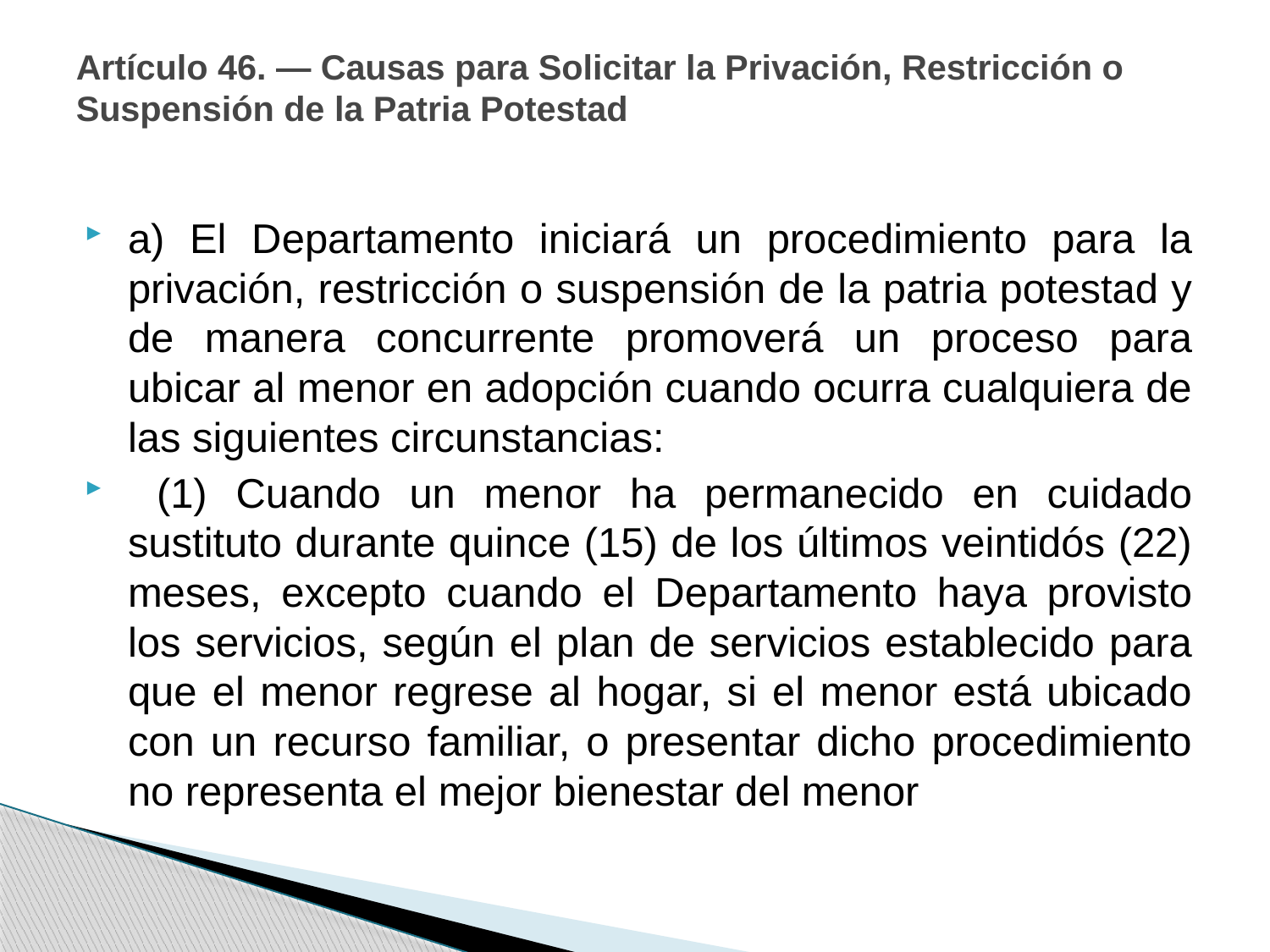

# Artículo 46. — Causas para Solicitar la Privación, Restricción o Suspensión de la Patria Potestad
a) El Departamento iniciará un procedimiento para la privación, restricción o suspensión de la patria potestad y de manera concurrente promoverá un proceso para ubicar al menor en adopción cuando ocurra cualquiera de las siguientes circunstancias:
 (1) Cuando un menor ha permanecido en cuidado sustituto durante quince (15) de los últimos veintidós (22) meses, excepto cuando el Departamento haya provisto los servicios, según el plan de servicios establecido para que el menor regrese al hogar, si el menor está ubicado con un recurso familiar, o presentar dicho procedimiento no representa el mejor bienestar del menor